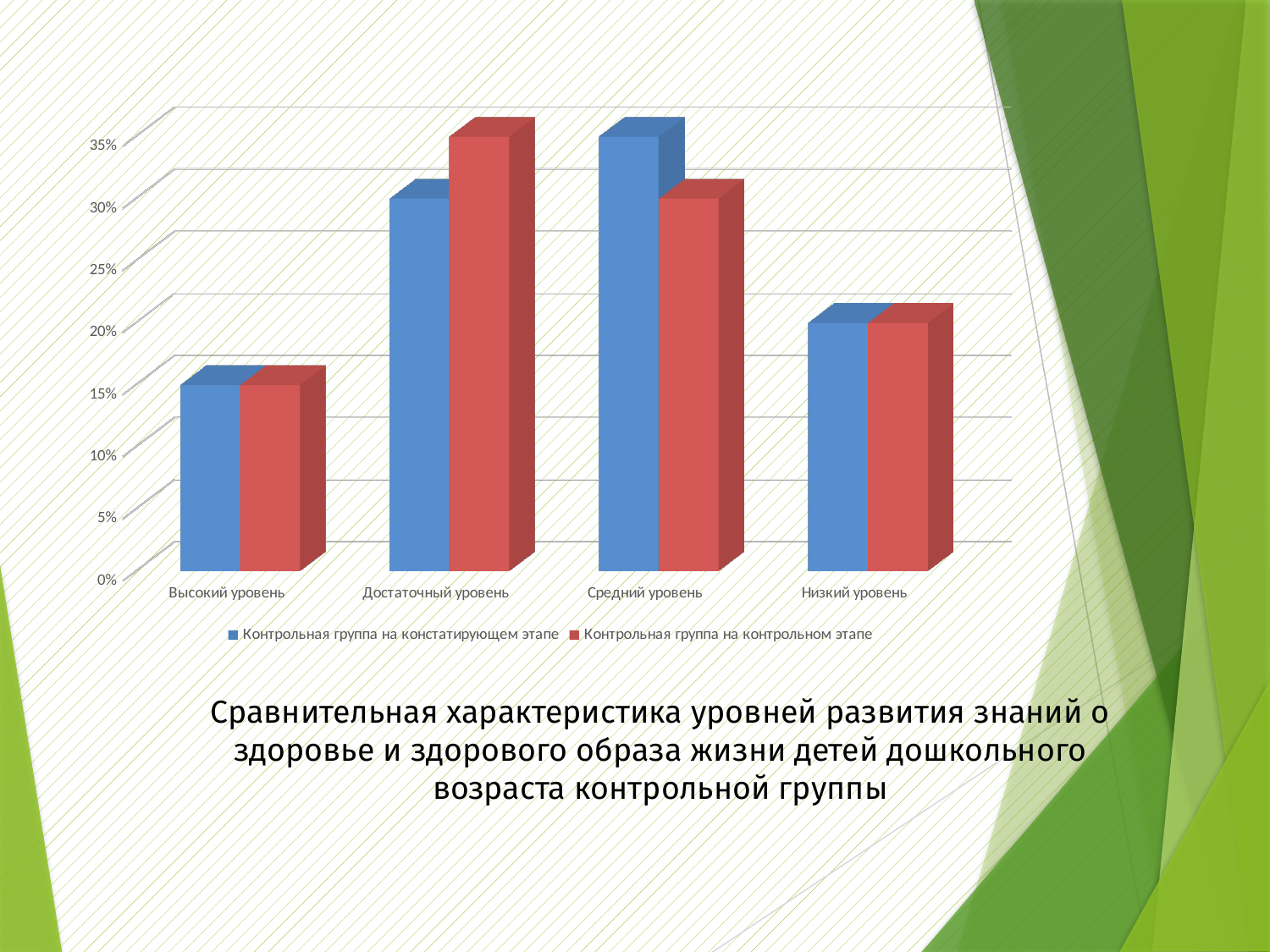

[unsupported chart]

Сравнительная характеристика уровней развития знаний о здоровье и здорового образа жизни детей дошкольного возраста контрольной группы